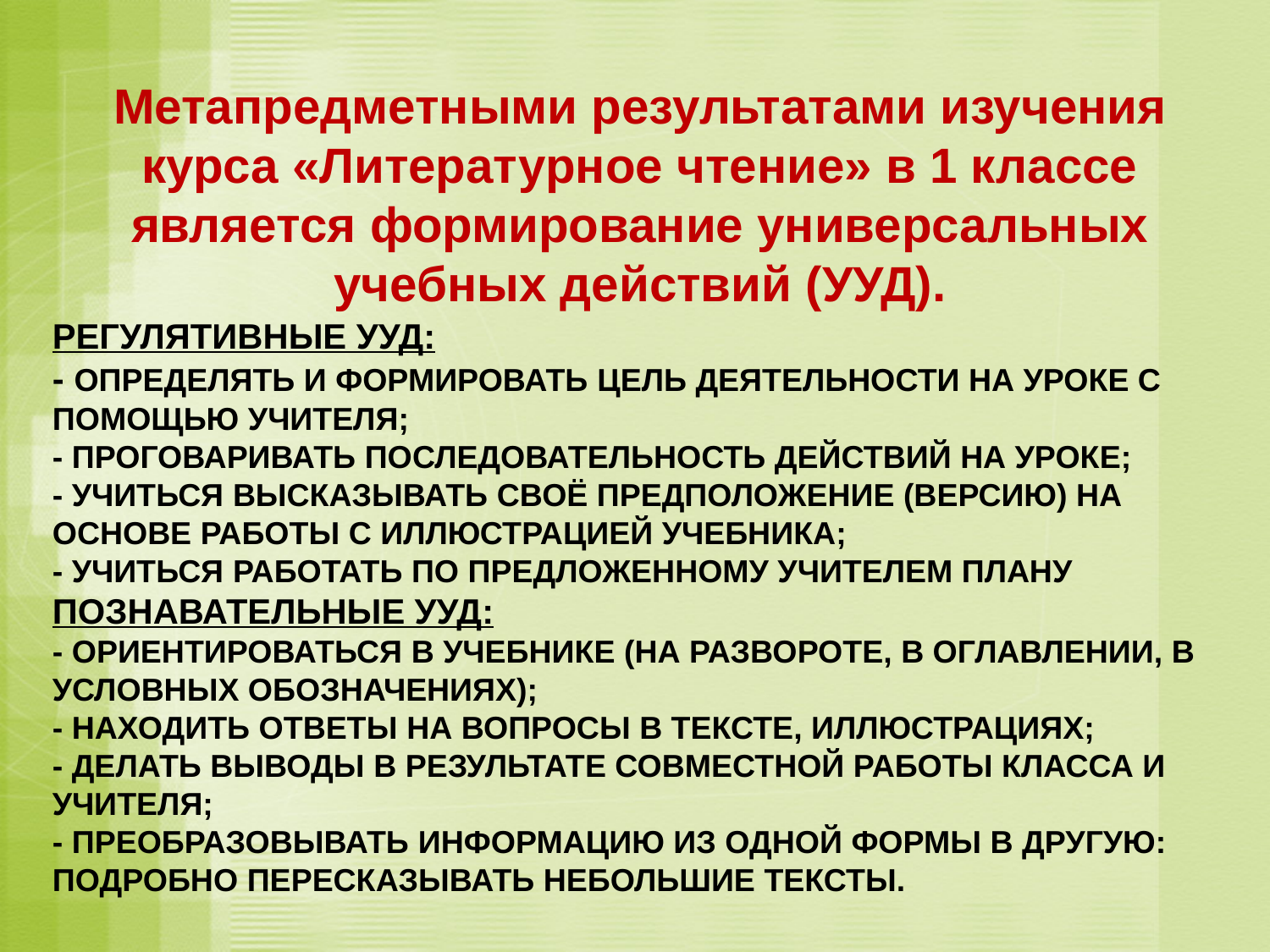

Метапредметными результатами изучения курса «Литературное чтение» в 1 классе является формирование универсальных учебных действий (УУД).

# Регулятивные УУД: - определять и формировать цель деятельности на уроке с помощью учителя; - проговаривать последовательность действий на уроке; - учиться высказывать своё предположение (версию) на основе работы с иллюстрацией учебника; - учиться работать по предложенному учителем плану Познавательные УУД: - ориентироваться в учебнике (на развороте, в оглавлении, в условных обозначениях); - находить ответы на вопросы в тексте, иллюстрациях; - делать выводы в результате совместной работы класса и учителя; - преобразовывать информацию из одной формы в другую: подробно пересказывать небольшие тексты.